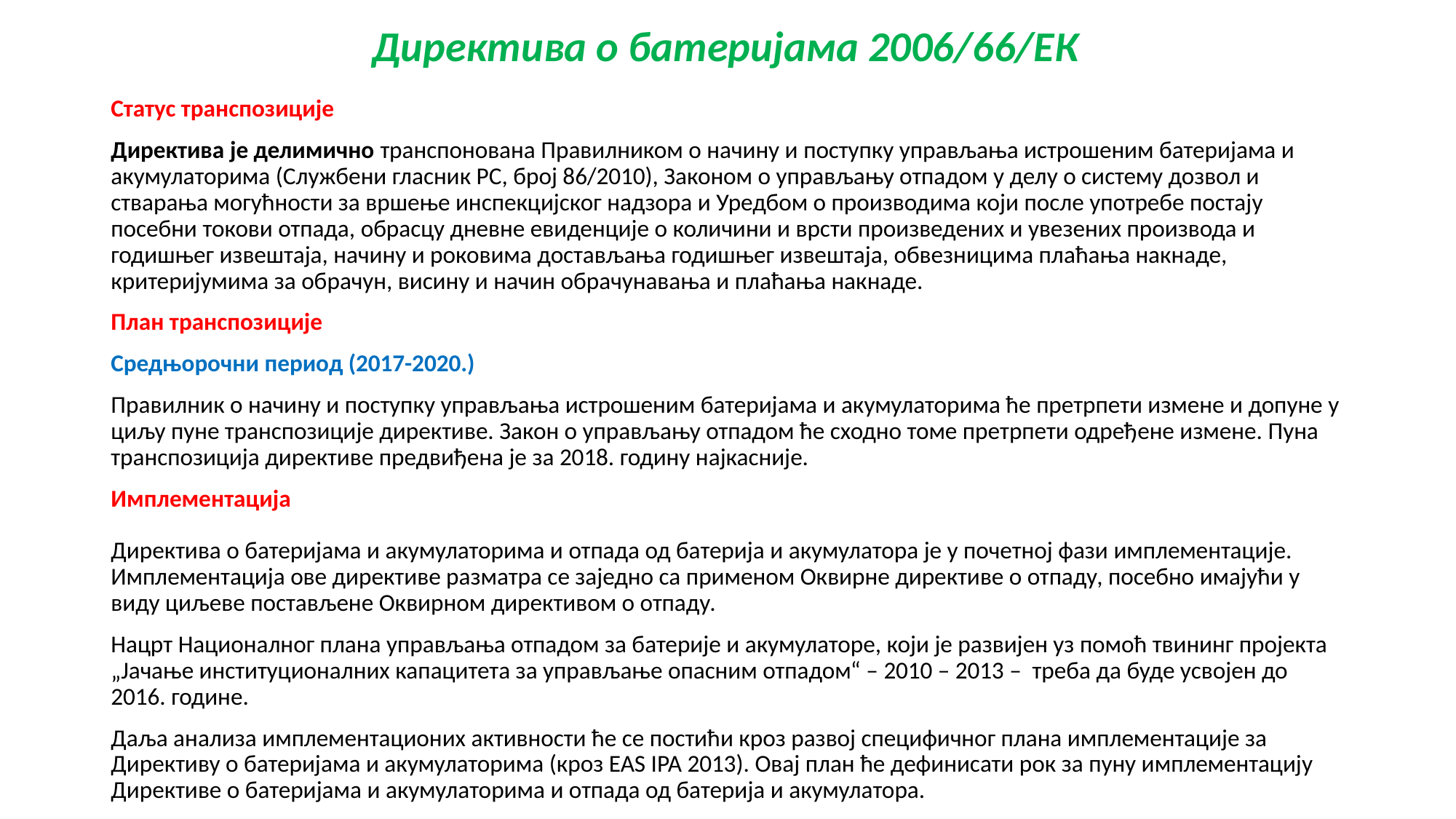

# Директива о батеријама 2006/66/ЕК
Статус транспозиције
Директива је делимично транспонована Правилником о начину и поступку управљања истрошеним батеријама и акумулаторима (Службени гласник РС, број 86/2010), Законом о управљању отпадом у делу о систему дозвол и стварања могућности за вршење инспекцијског надзора и Уредбом о производима који после употребе постају посебни токови отпада, обрасцу дневне евиденције о количини и врсти произведених и увезених производа и годишњег извештаја, начину и роковима достављања годишњег извештаја, обвезницима плаћања накнаде, критеријумима за обрачун, висину и начин обрачунавања и плаћања накнаде.
План транспозиције
Средњорочни период (2017-2020.)
Правилник о начину и поступку управљања истрошеним батеријама и акумулаторима ће претрпети измене и допуне у циљу пуне транспозиције директиве. Закон о управљању отпадом ће сходно томе претрпети одређене измене. Пуна транспозиција директиве предвиђена је за 2018. годину најкасније.
Имплементација
Директива о батеријама и акумулаторима и отпада од батерија и акумулатора је у почетној фази имплементације. Имплементација ове директиве разматра се заједно са применом Оквирне директиве о отпаду, посебно имајући у виду циљеве постављене Оквирном директивом о отпаду.
Нацрт Националног плана управљања отпадом за батерије и акумулаторе, који је развијен уз помоћ твининг пројекта „Јачање институционалних капацитета за управљање опасним отпадом“ – 2010 – 2013 –  треба да буде усвојен до 2016. године.
Даља анализа имплементационих активности ће се постићи кроз развој специфичног плана имплементације за Директиву о батеријама и акумулаторима (кроз EAS IPA 2013). Овај план ће дефинисати рок за пуну имплементацију Директиве о батеријама и акумулаторима и отпада од батерија и акумулатора.